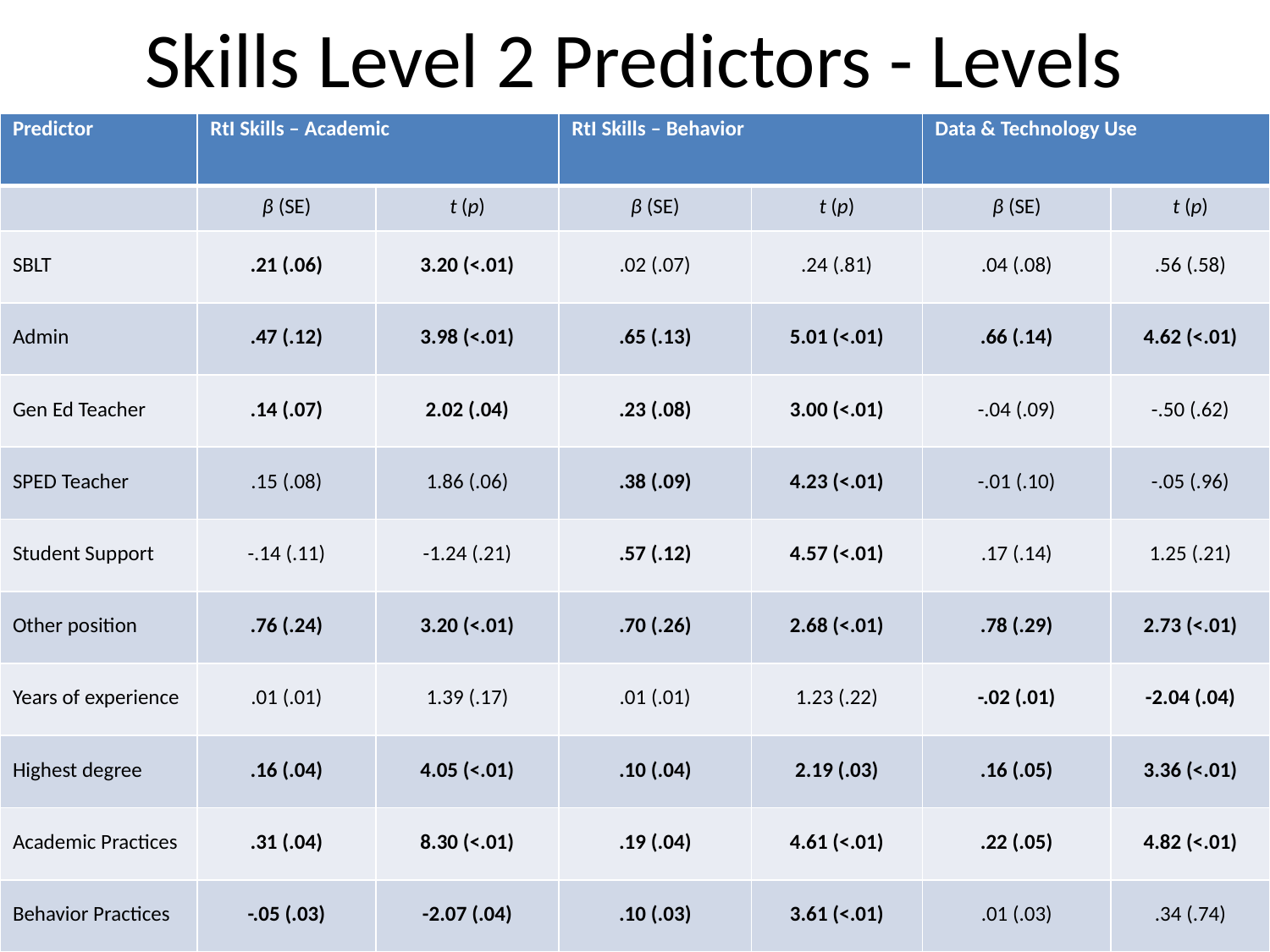

# Skills Level 2 Predictors - Levels
| Predictor | RtI Skills – Academic |  | RtI Skills – Behavior |  | Data & Technology Use |  |
| --- | --- | --- | --- | --- | --- | --- |
|  | β (SE) | t (p) | β (SE) | t (p) | β (SE) | t (p) |
| SBLT | .21 (.06) | 3.20 (<.01) | .02 (.07) | .24 (.81) | .04 (.08) | .56 (.58) |
| Admin | .47 (.12) | 3.98 (<.01) | .65 (.13) | 5.01 (<.01) | .66 (.14) | 4.62 (<.01) |
| Gen Ed Teacher | .14 (.07) | 2.02 (.04) | .23 (.08) | 3.00 (<.01) | -.04 (.09) | -.50 (.62) |
| SPED Teacher | .15 (.08) | 1.86 (.06) | .38 (.09) | 4.23 (<.01) | -.01 (.10) | -.05 (.96) |
| Student Support | -.14 (.11) | -1.24 (.21) | .57 (.12) | 4.57 (<.01) | .17 (.14) | 1.25 (.21) |
| Other position | .76 (.24) | 3.20 (<.01) | .70 (.26) | 2.68 (<.01) | .78 (.29) | 2.73 (<.01) |
| Years of experience | .01 (.01) | 1.39 (.17) | .01 (.01) | 1.23 (.22) | -.02 (.01) | -2.04 (.04) |
| Highest degree | .16 (.04) | 4.05 (<.01) | .10 (.04) | 2.19 (.03) | .16 (.05) | 3.36 (<.01) |
| Academic Practices | .31 (.04) | 8.30 (<.01) | .19 (.04) | 4.61 (<.01) | .22 (.05) | 4.82 (<.01) |
| Behavior Practices | -.05 (.03) | -2.07 (.04) | .10 (.03) | 3.61 (<.01) | .01 (.03) | .34 (.74) |